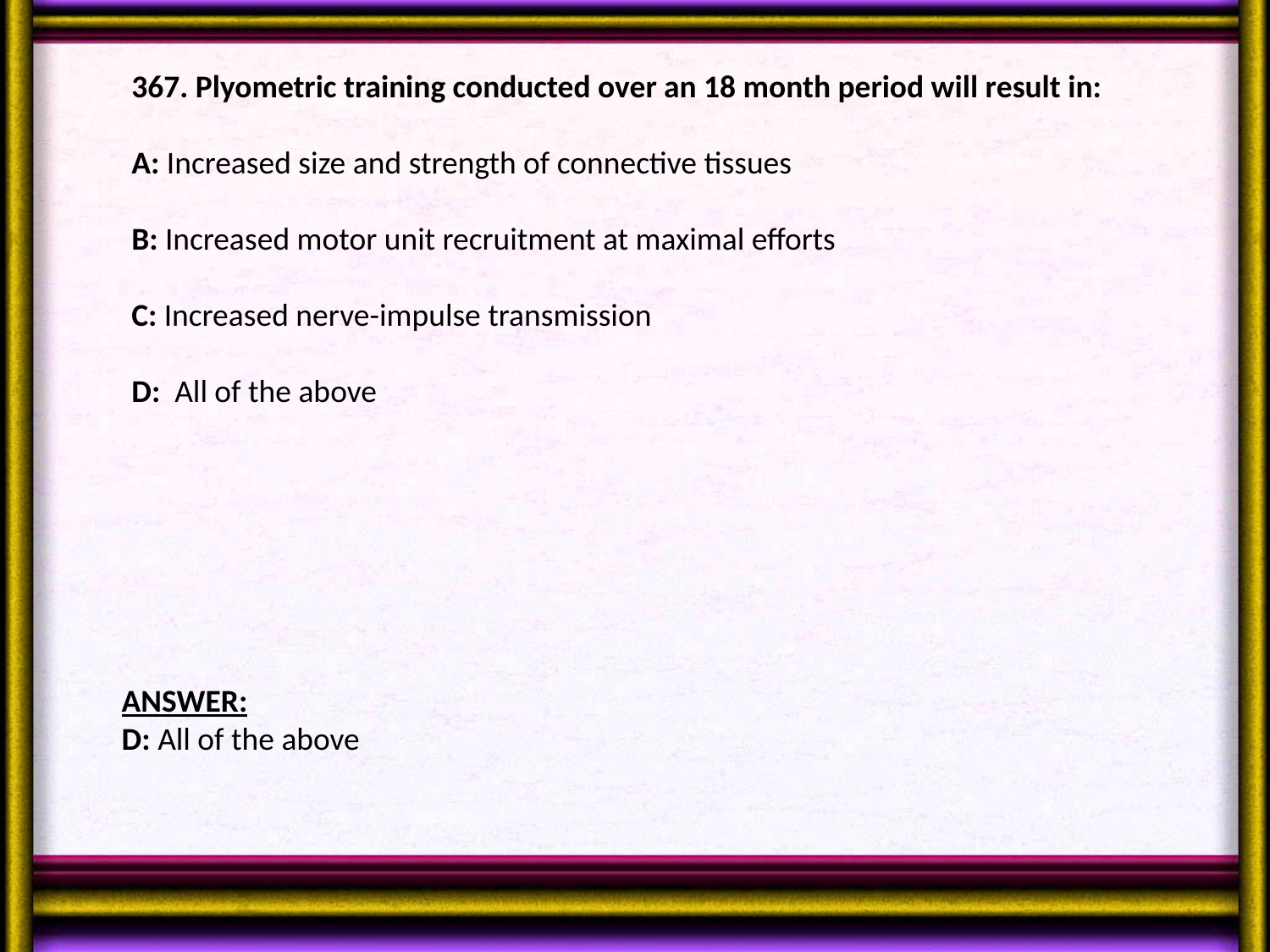

367. Plyometric training conducted over an 18 month period will result in:

A: Increased size and strength of connective tissues

B: Increased motor unit recruitment at maximal efforts

C: Increased nerve-impulse transmission

D:  All of the above
ANSWER:
D: All of the above